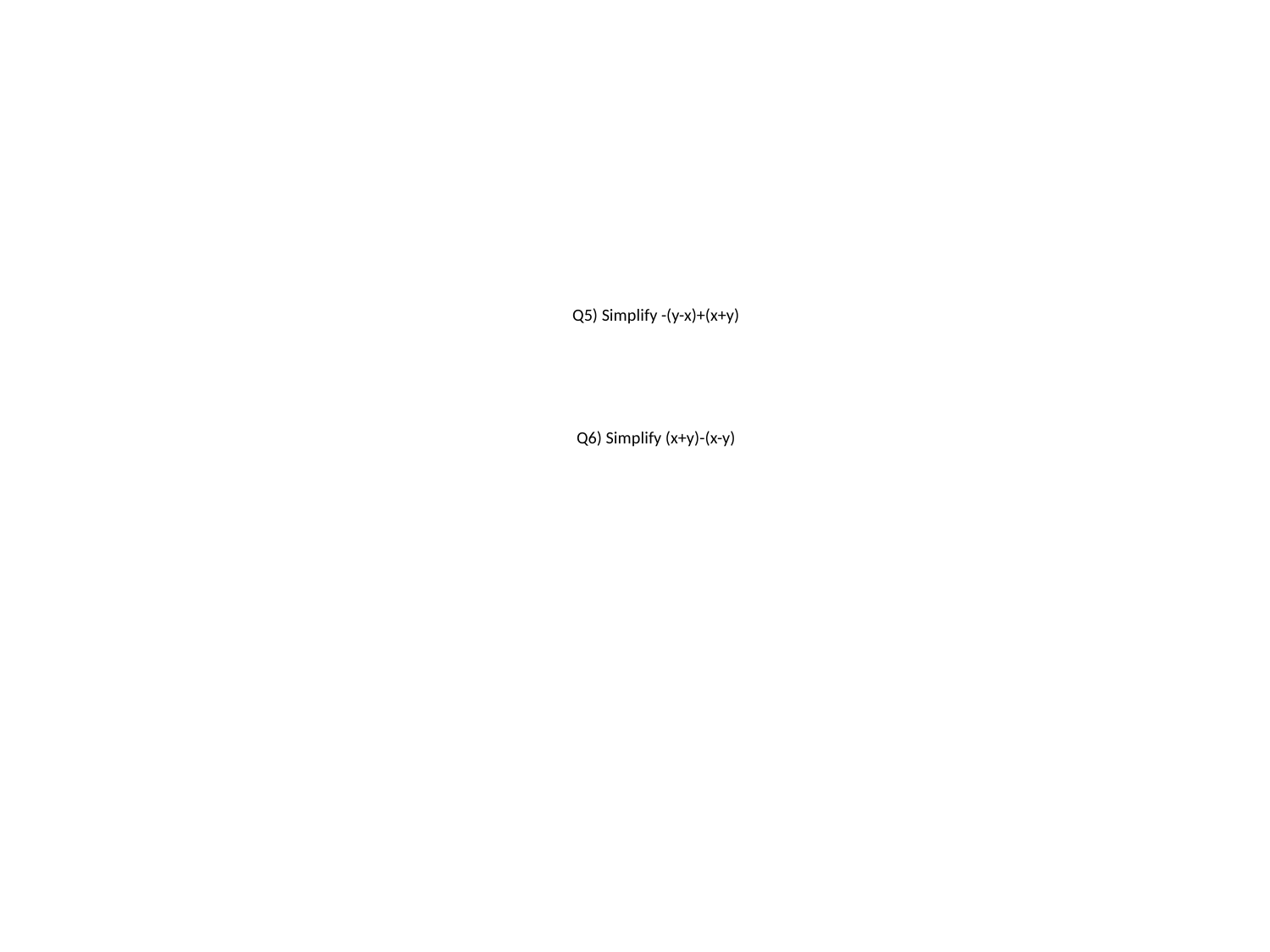

# Q5) Simplify -(y-x)+(x+y) Q6) Simplify (x+y)-(x-y)